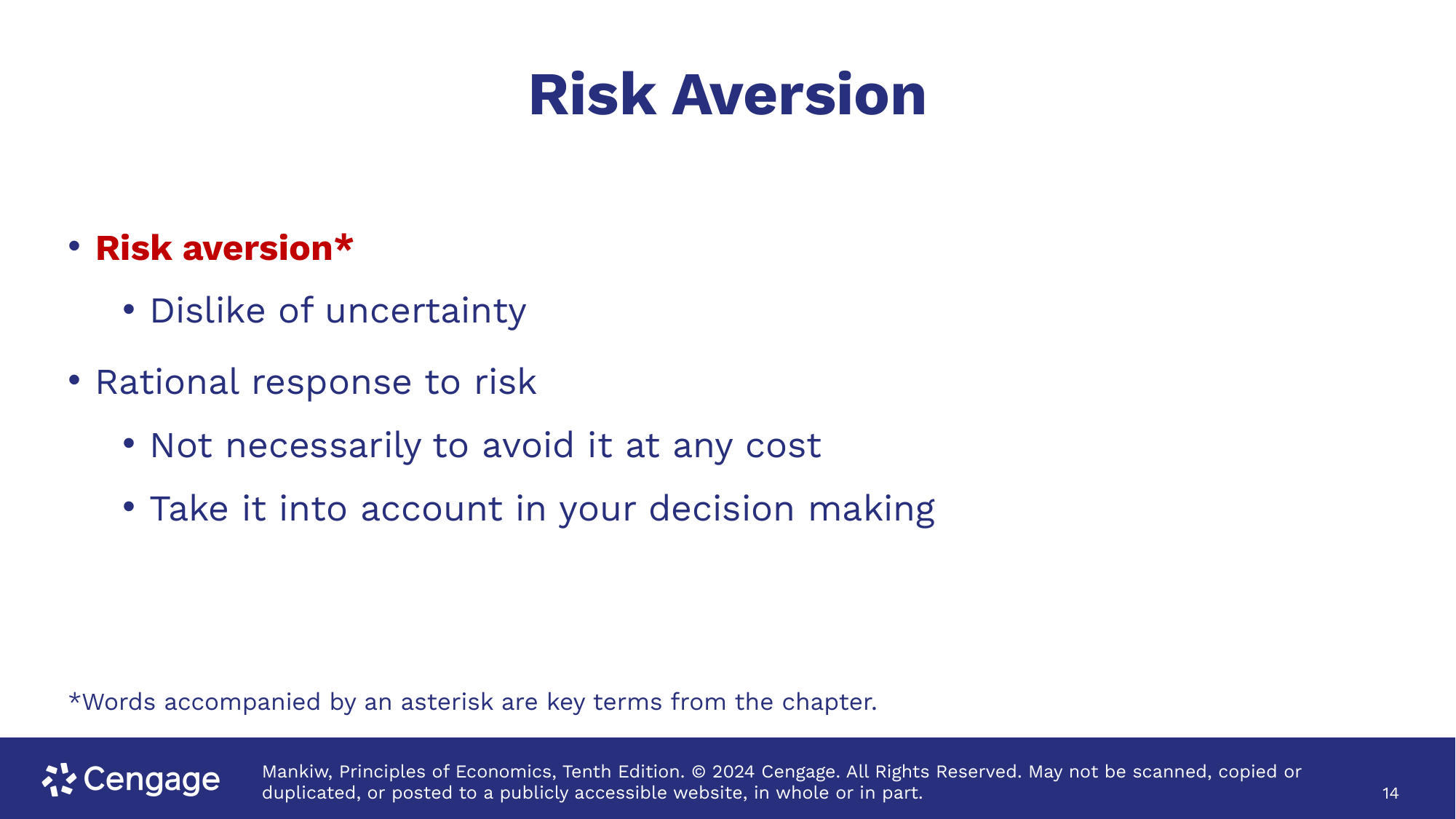

# Risk Aversion
Risk aversion*
Dislike of uncertainty
Rational response to risk
Not necessarily to avoid it at any cost
Take it into account in your decision making
*Words accompanied by an asterisk are key terms from the chapter.